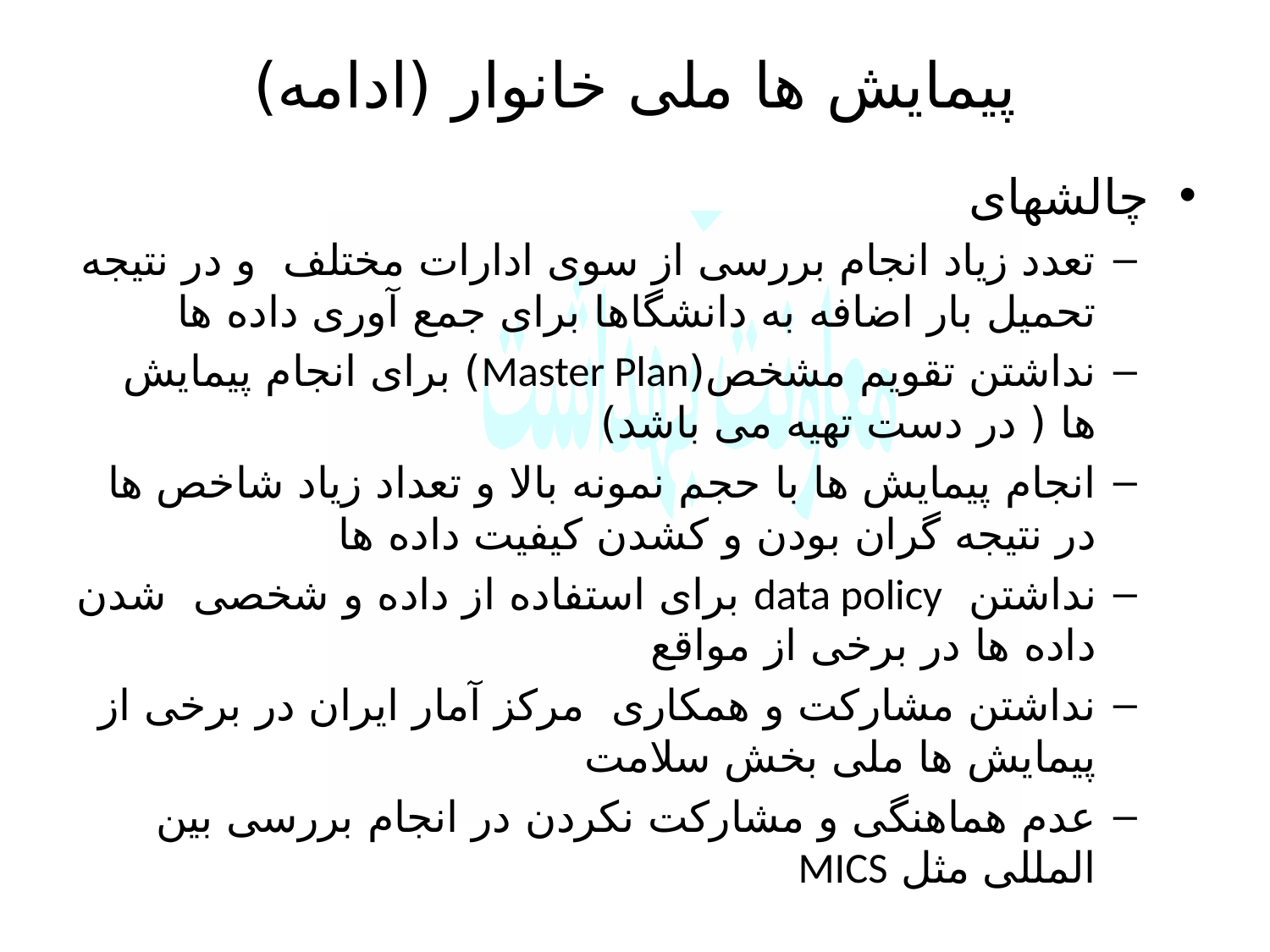

# پیمایش ها ملی خانوار (ادامه)
چالشهای
تعدد زیاد انجام بررسی از سوی ادارات مختلف  و در نتیجه تحمیل بار اضافه به دانشگاها برای جمع آوری داده ها
نداشتن تقویم مشخص(Master Plan) برای انجام پیمایش ها ( در دست تهیه می باشد)
انجام پیمایش ها با حجم نمونه بالا و تعداد زیاد شاخص ها در نتیجه گران بودن و کشدن کیفیت داده ها
نداشتن  data policy برای استفاده از داده و شخصی  شدن داده ها در برخی از مواقع
نداشتن مشارکت و همکاری  مرکز آمار ایران در برخی از پیمایش ها ملی بخش سلامت
عدم هماهنگی و مشارکت نکردن در انجام بررسی بین المللی مثل MICS